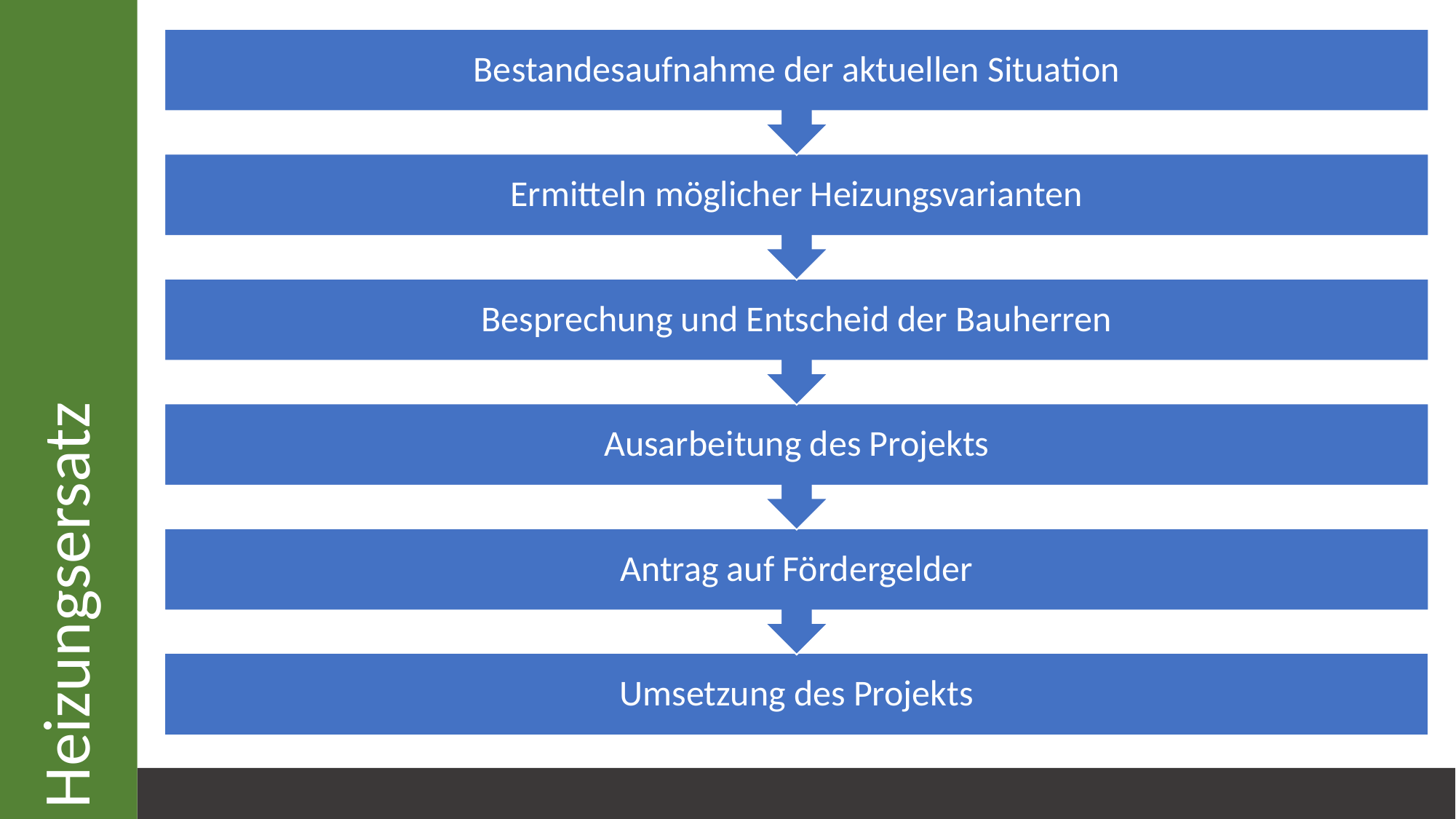

Umsetzung des Projekts
Antrag auf Fördergelder
Ausarbeitung des Projekts
Besprechung und Entscheid der Bauherren
Ermitteln möglicher Heizungsvarianten
Bestandesaufnahme der aktuellen Situation
# Heizungsersatz